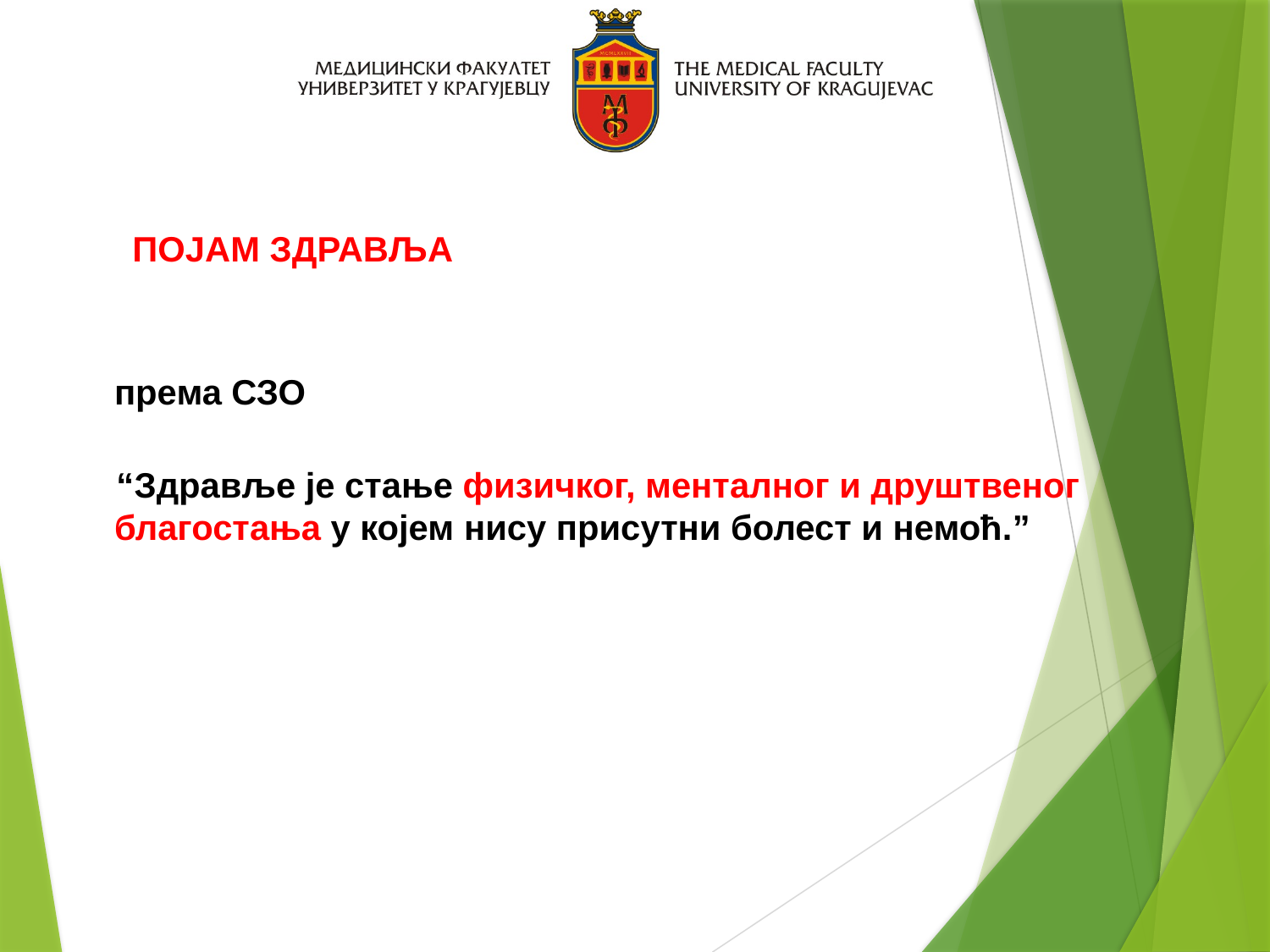

ПОЈАМ ЗДРАВЉА

	према СЗО

    “Здравље је стање физичког, менталног и друштвеног благостања у којем нису присутни болест и немоћ.”